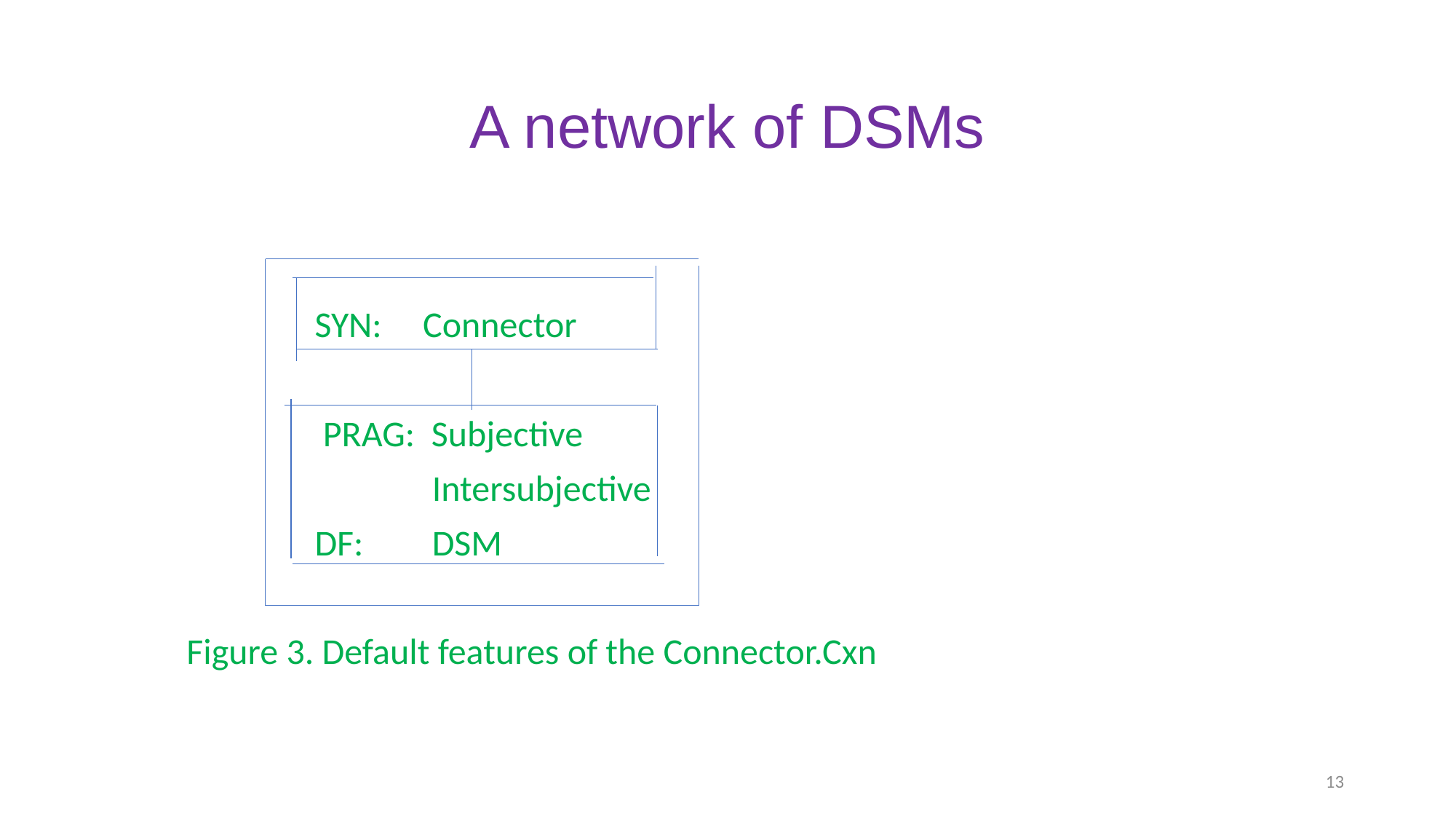

# A network of DSMs

		SYN:     Connector

		 PRAG:  Subjective
                		 Intersubjective
		DF:	 DSM

           Figure 3. Default features of the Connector.Cxn

13